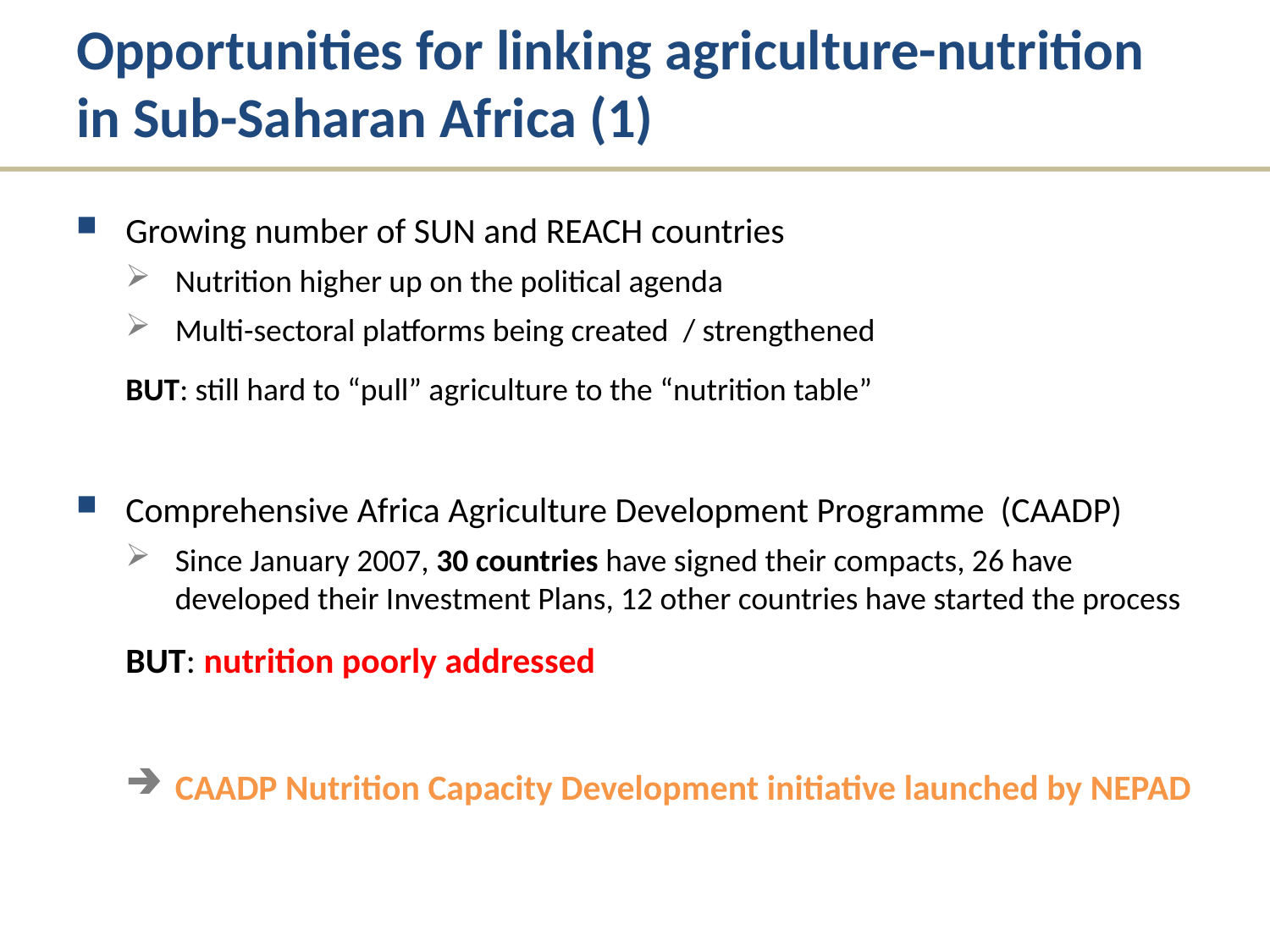

# Opportunities for linking agriculture-nutrition in Sub-Saharan Africa (1)
Growing number of SUN and REACH countries
Nutrition higher up on the political agenda
Multi-sectoral platforms being created  / strengthened
BUT: still hard to “pull” agriculture to the “nutrition table”

Comprehensive Africa Agriculture Development Programme  (CAADP)
Since January 2007, 30 countries have signed their compacts, 26 have developed their Investment Plans, 12 other countries have started the process
	BUT: nutrition poorly addressed

CAADP Nutrition Capacity Development initiative launched by NEPAD